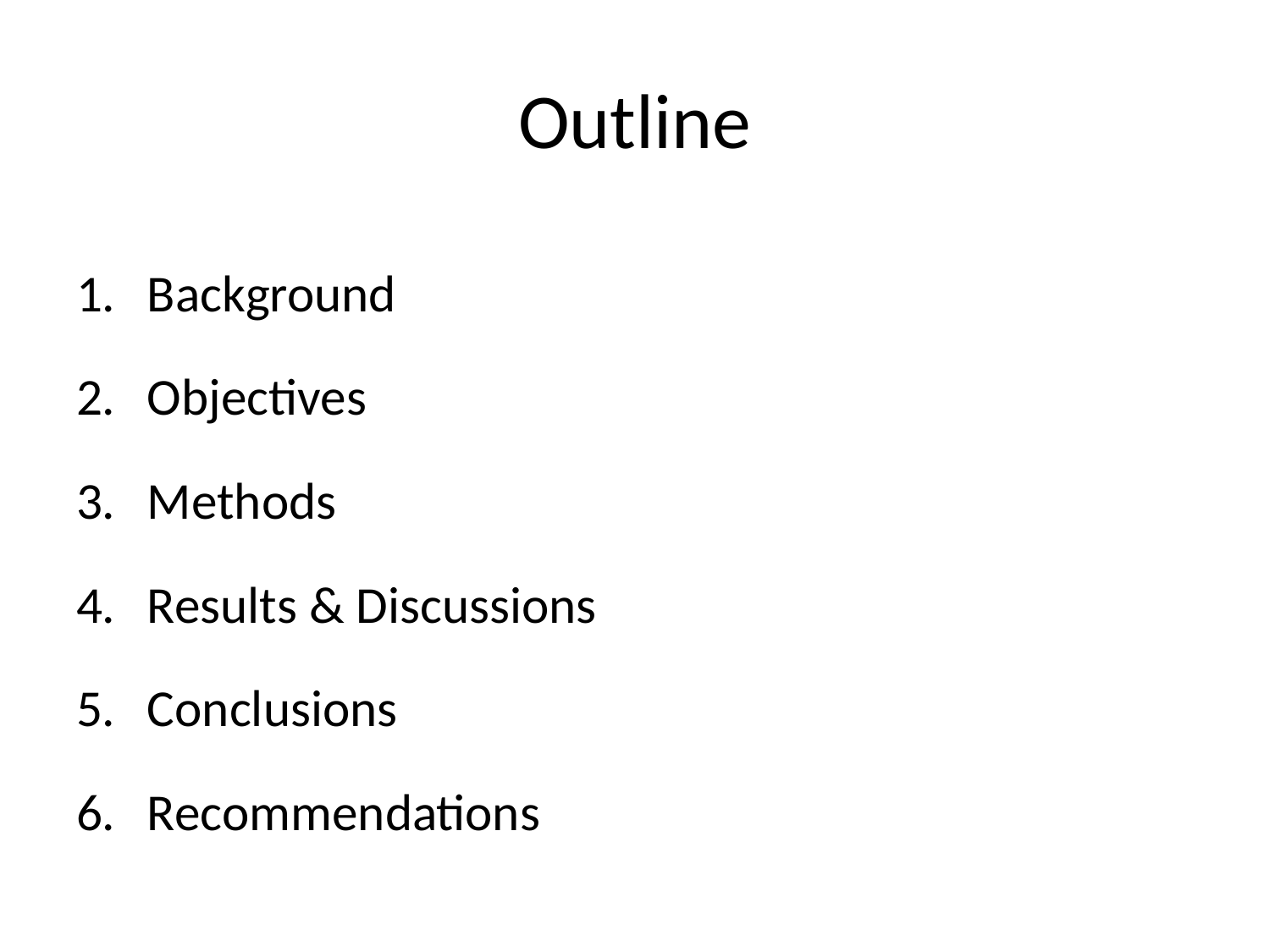

# Outline
Background
Objectives
Methods
Results & Discussions
Conclusions
Recommendations